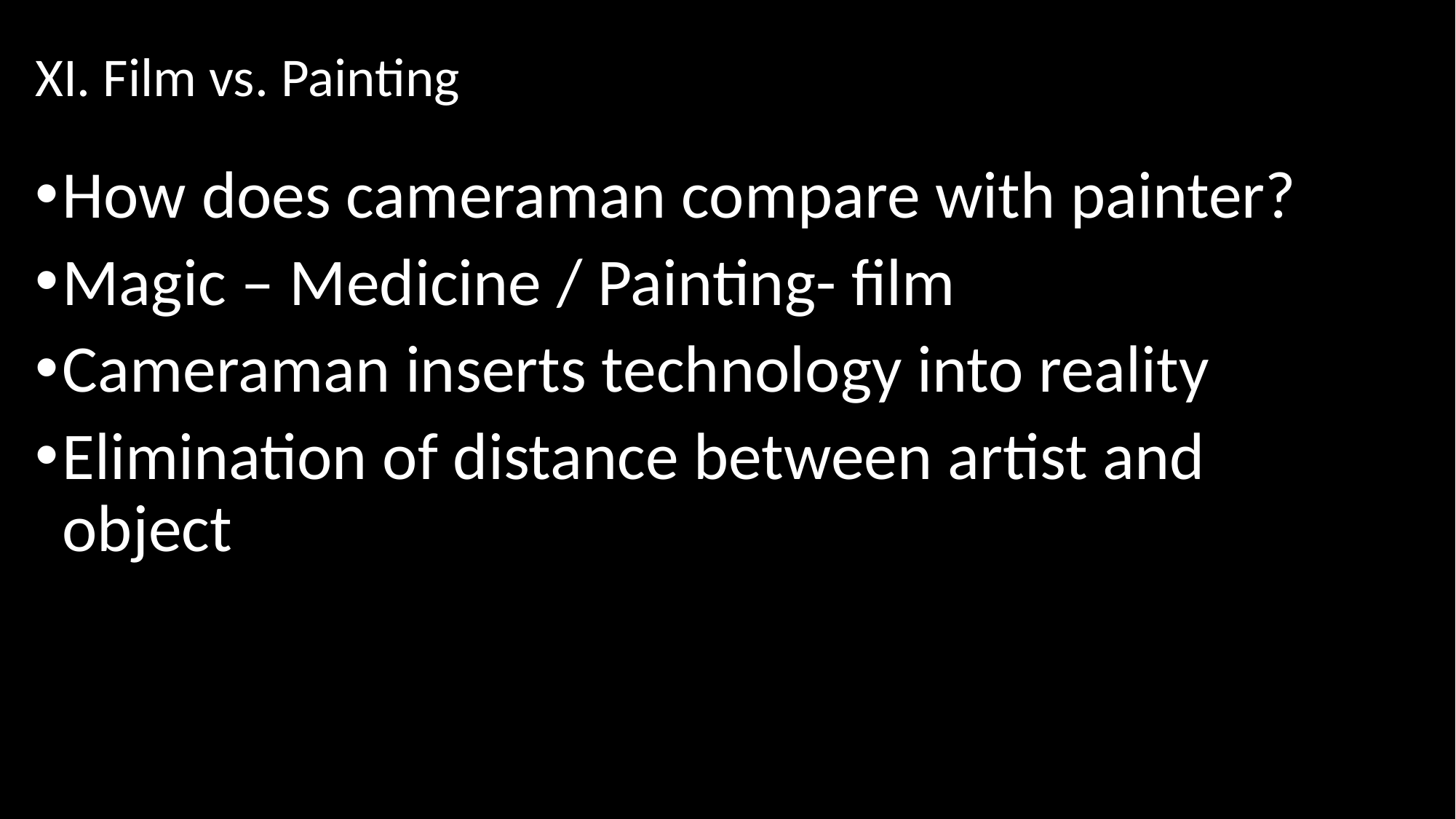

# XI. Film vs. Painting
How does cameraman compare with painter?
Magic – Medicine / Painting- film
Cameraman inserts technology into reality
Elimination of distance between artist and object